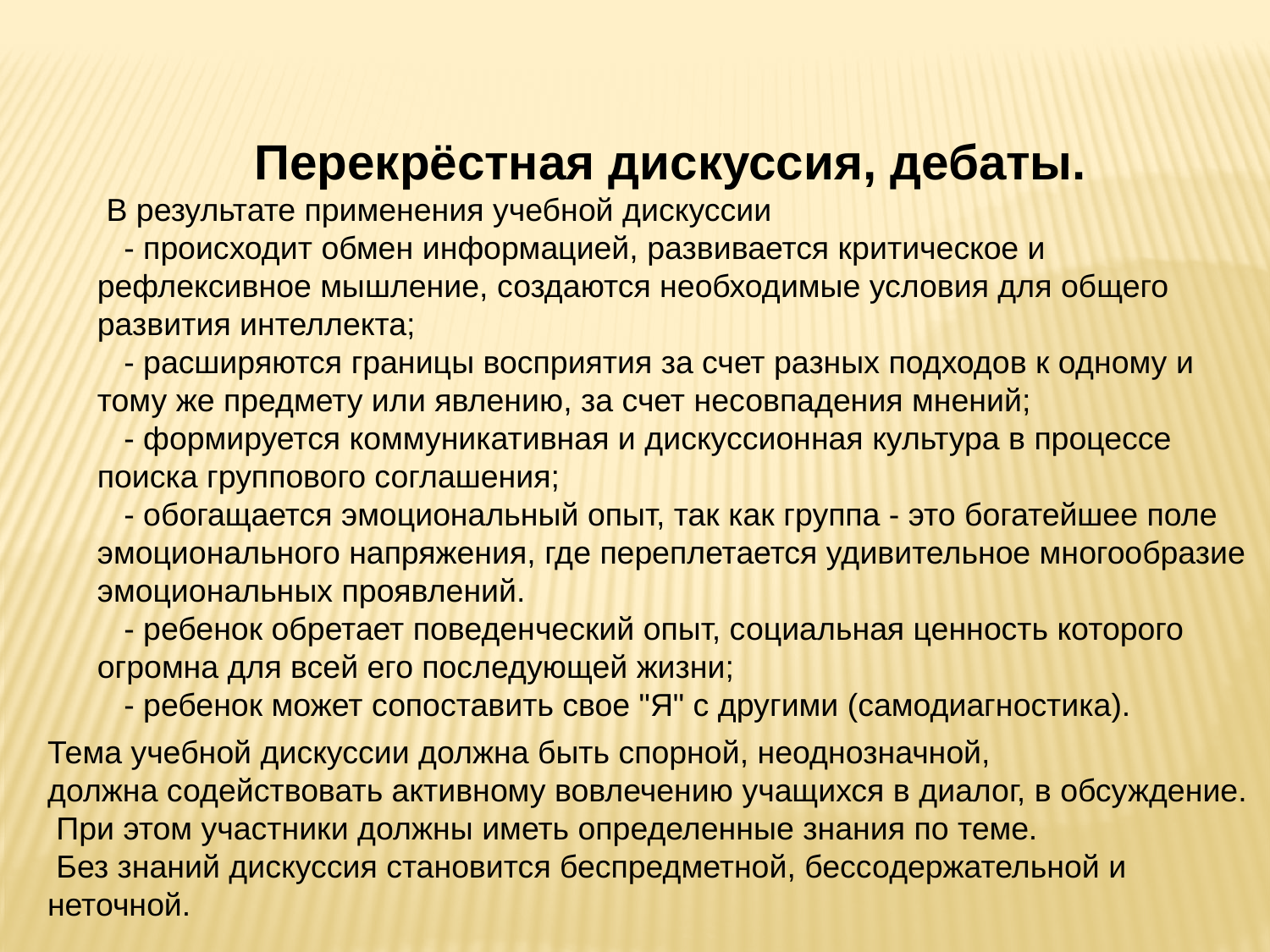

Перекрёстная дискуссия, дебаты.
 В результате применения учебной дискуссии
   - происходит обмен информацией, развивается критическое и рефлексивное мышление, создаются необходимые условия для общего развития интеллекта;
   - расширяются границы восприятия за счет разных подходов к одному и тому же предмету или явлению, за счет несовпадения мнений;
   - формируется коммуникативная и дискуссионная культура в процессе поиска группового соглашения;
   - обогащается эмоциональный опыт, так как группа - это богатейшее поле эмоционального напряжения, где переплетается удивительное многообразие эмоциональных проявлений.
   - ребенок обретает поведенческий опыт, социальная ценность которого огромна для всей его последующей жизни;
   - ребенок может сопоставить свое "Я" с другими (самодиагностика).

Тема учебной дискуссии должна быть спорной, неоднозначной,
должна содействовать активному вовлечению учащихся в диалог, в обсуждение.
 При этом участники должны иметь определенные знания по теме.
 Без знаний дискуссия становится беспредметной, бессодержательной и неточной.